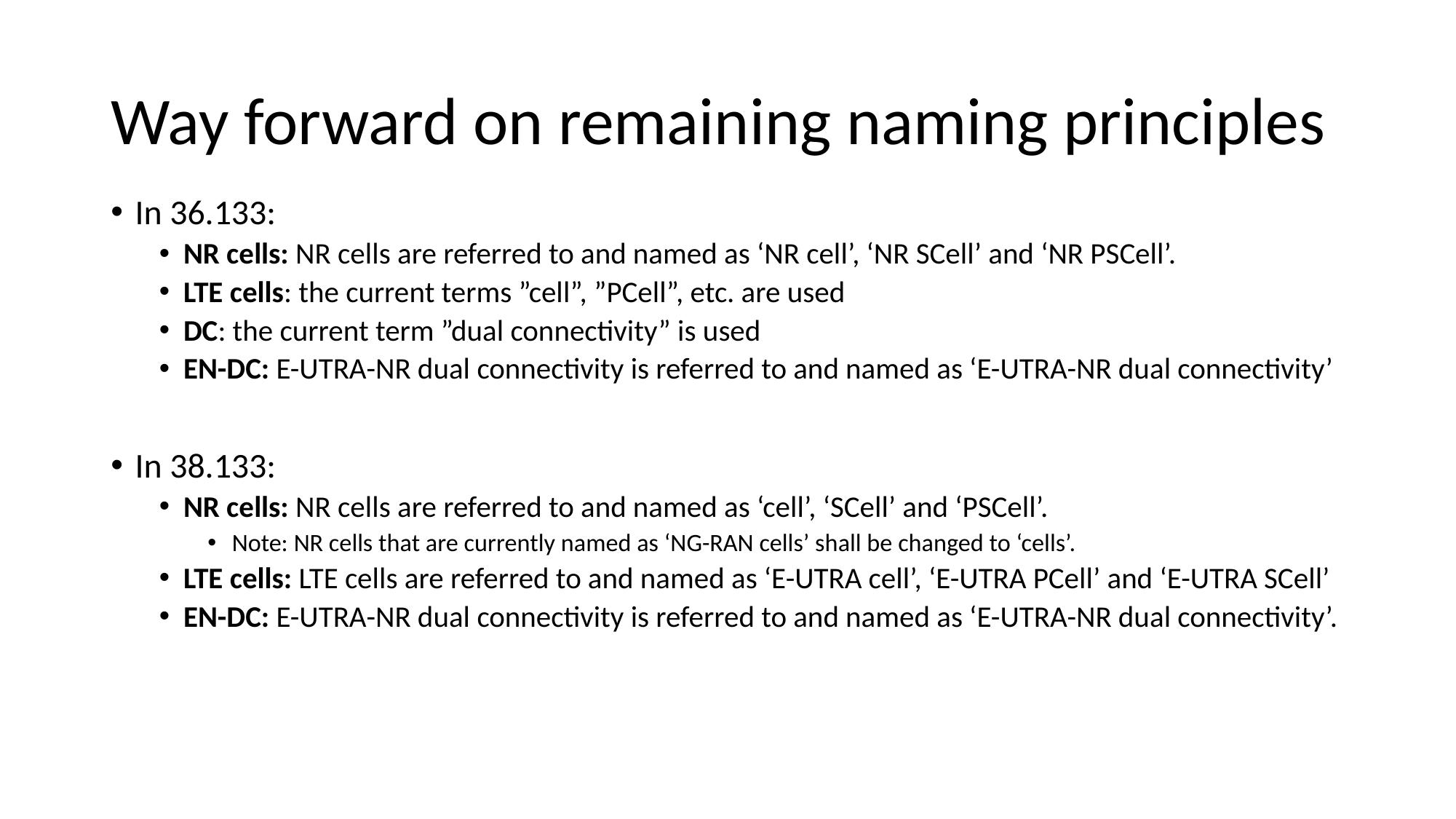

# Way forward on remaining naming principles
In 36.133:
NR cells: NR cells are referred to and named as ‘NR cell’, ‘NR SCell’ and ‘NR PSCell’.
LTE cells: the current terms ”cell”, ”PCell”, etc. are used
DC: the current term ”dual connectivity” is used
EN-DC: E-UTRA-NR dual connectivity is referred to and named as ‘E-UTRA-NR dual connectivity’

In 38.133:
NR cells: NR cells are referred to and named as ‘cell’, ‘SCell’ and ‘PSCell’.
Note: NR cells that are currently named as ‘NG-RAN cells’ shall be changed to ‘cells’.
LTE cells: LTE cells are referred to and named as ‘E-UTRA cell’, ‘E-UTRA PCell’ and ‘E-UTRA SCell’
EN-DC: E-UTRA-NR dual connectivity is referred to and named as ‘E-UTRA-NR dual connectivity’.